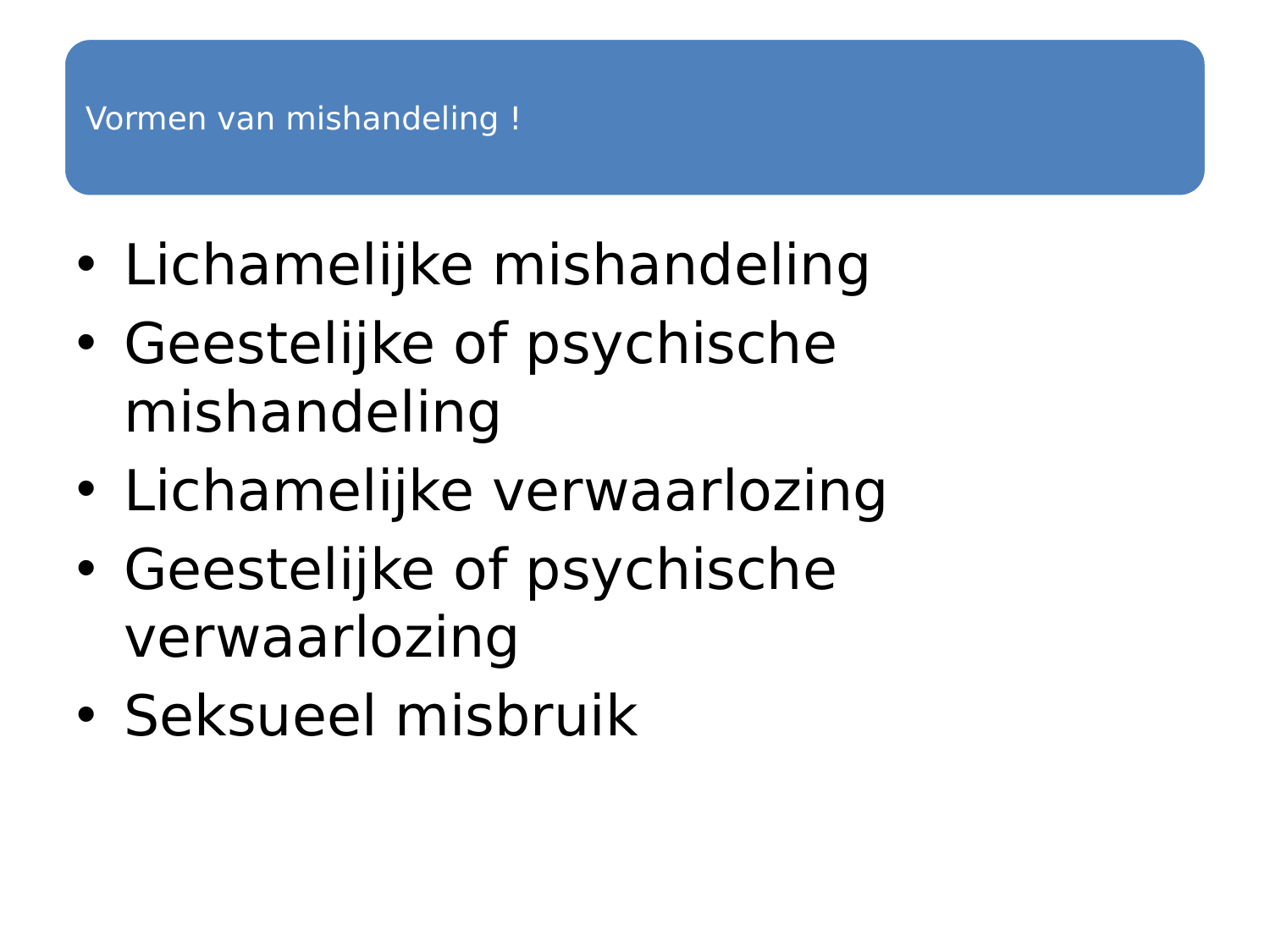

Vormen van mishandeling !
Lichamelijke mishandeling
Geestelijke of psychische mishandeling
Lichamelijke verwaarlozing
Geestelijke of psychische verwaarlozing
Seksueel misbruik